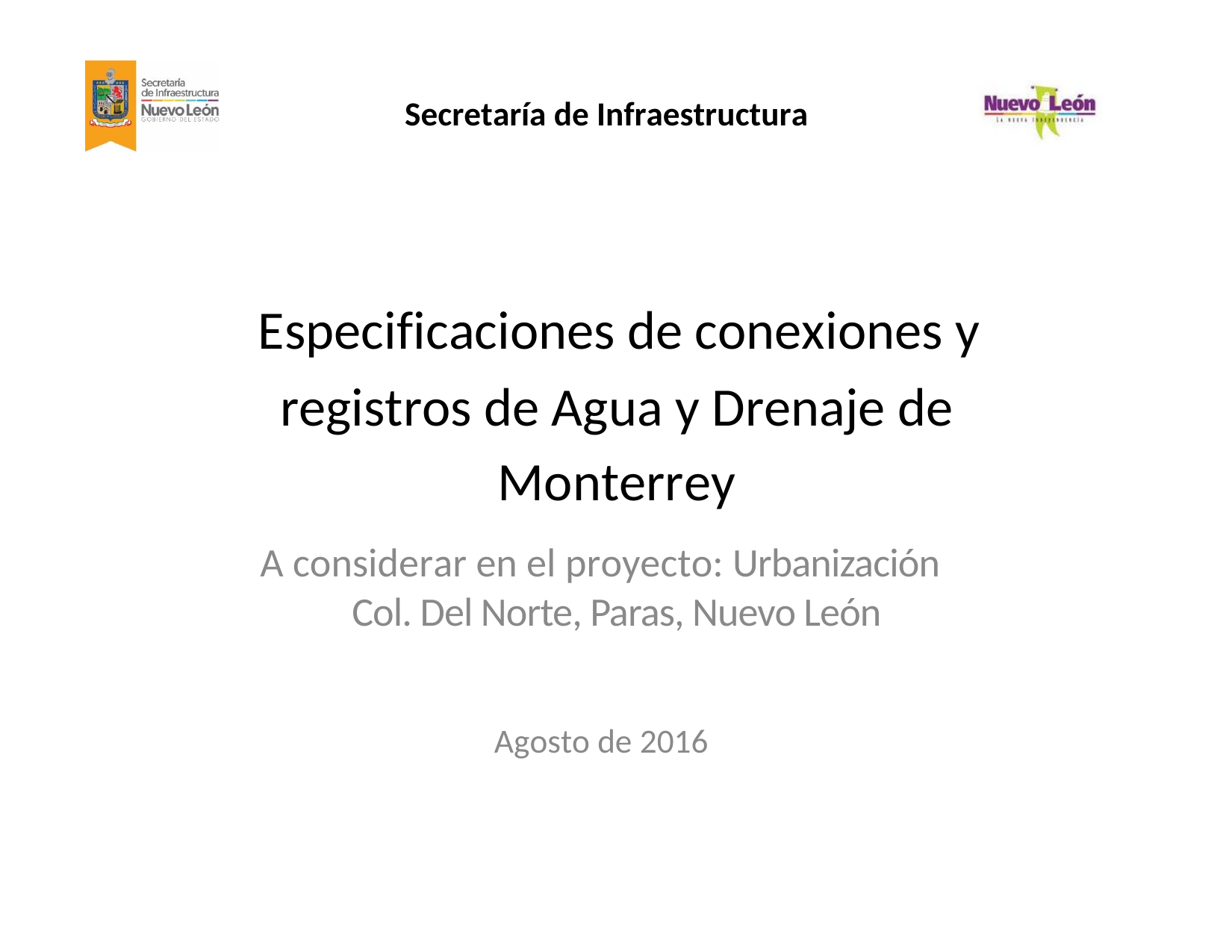

Secretaría de Infraestructura
Especificaciones de conexiones y
registros de Agua y Drenaje de
Monterrey
A considerar en el proyecto: Urbanización     Col. Del Norte, Paras, Nuevo León
Agosto de 2016